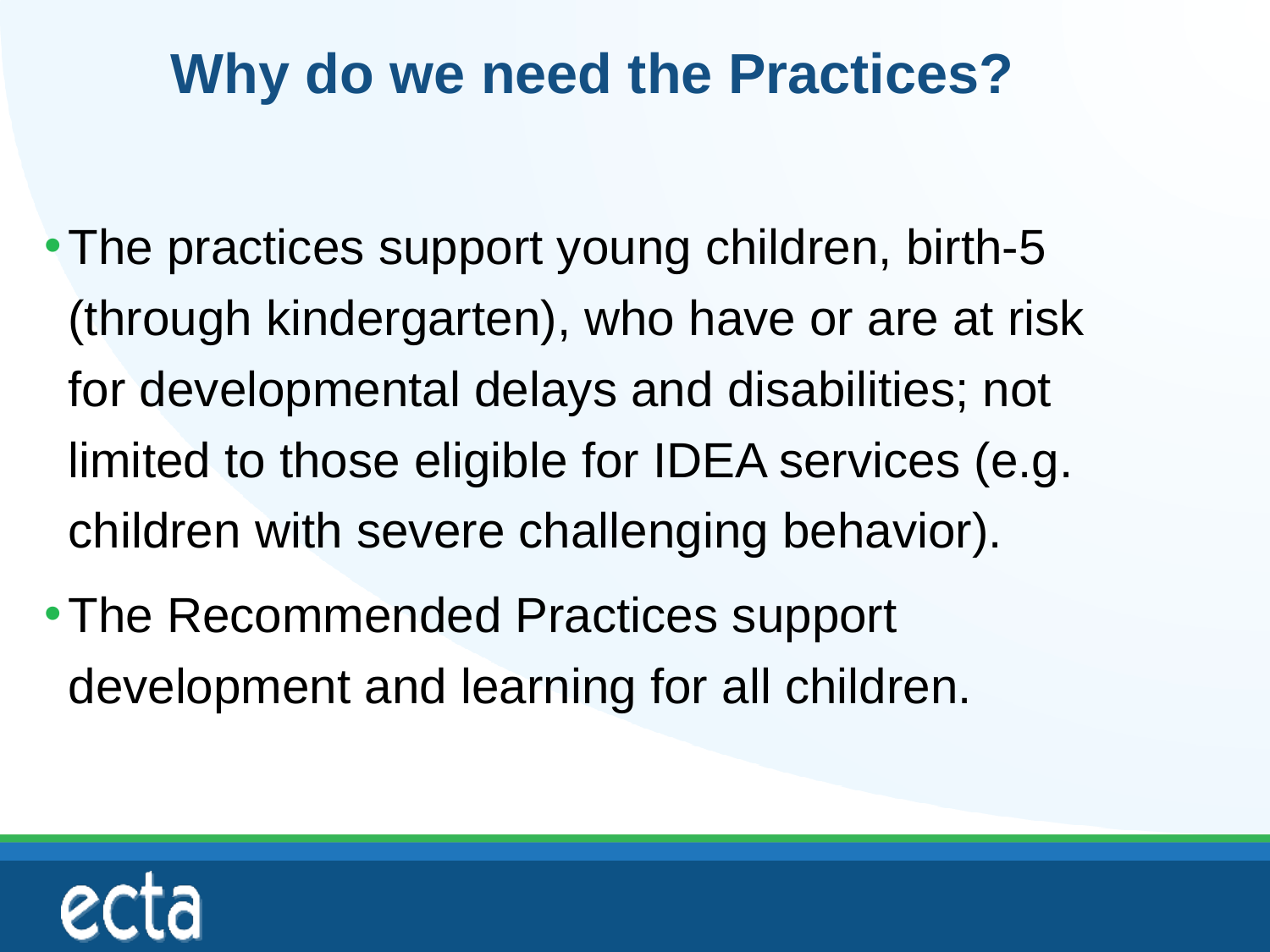

# Why do we need the Practices?
The practices support young children, birth-5 (through kindergarten), who have or are at risk for developmental delays and disabilities; not limited to those eligible for IDEA services (e.g. children with severe challenging behavior).
The Recommended Practices support development and learning for all children.